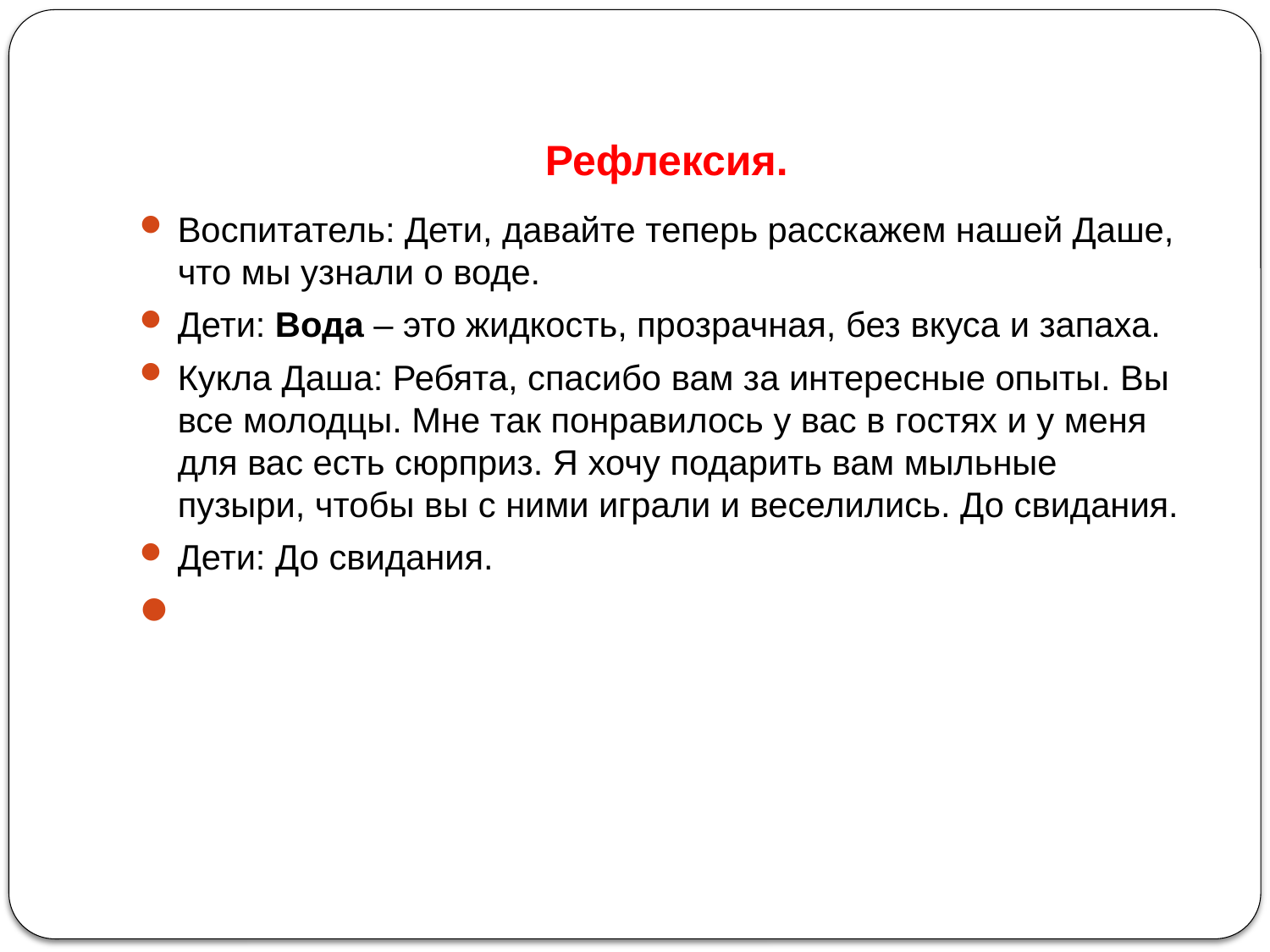

# Рефлексия.
Воспитатель: Дети, давайте теперь расскажем нашей Даше, что мы узнали о воде.
Дети: Вода – это жидкость, прозрачная, без вкуса и запаха.
Кукла Даша: Ребята, спасибо вам за интересные опыты. Вы все молодцы. Мне так понравилось у вас в гостях и у меня для вас есть сюрприз. Я хочу подарить вам мыльные пузыри, чтобы вы с ними играли и веселились. До свидания.
Дети: До свидания.